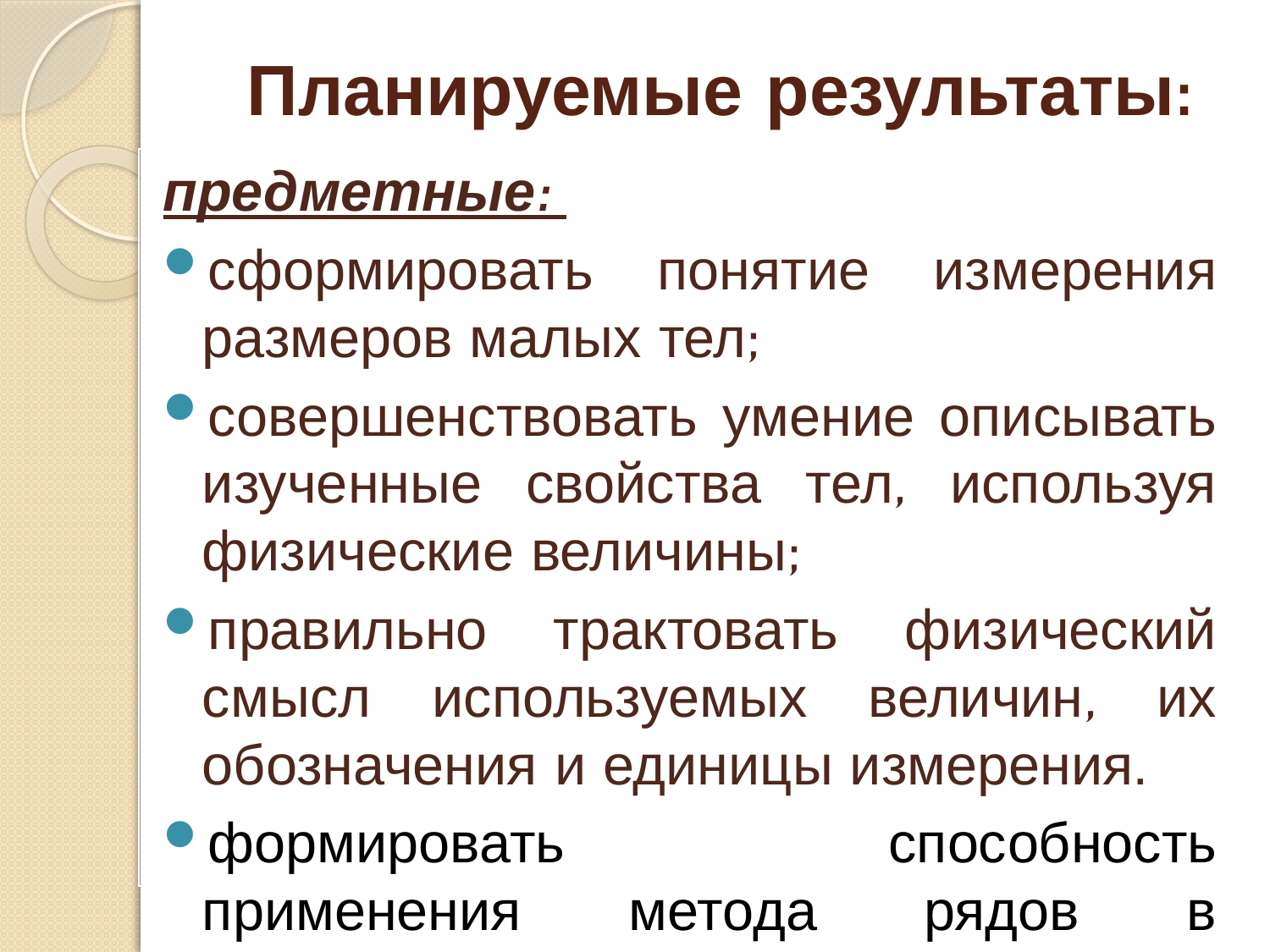

# Планируемые результаты:
предметные:
сформировать понятие измерения размеров малых тел;
совершенствовать умение описывать изученные свойства тел, используя физические величины;
правильно трактовать физический смысл используемых величин, их обозначения и единицы измерения.
формировать способность применения метода рядов в повседневной жизни